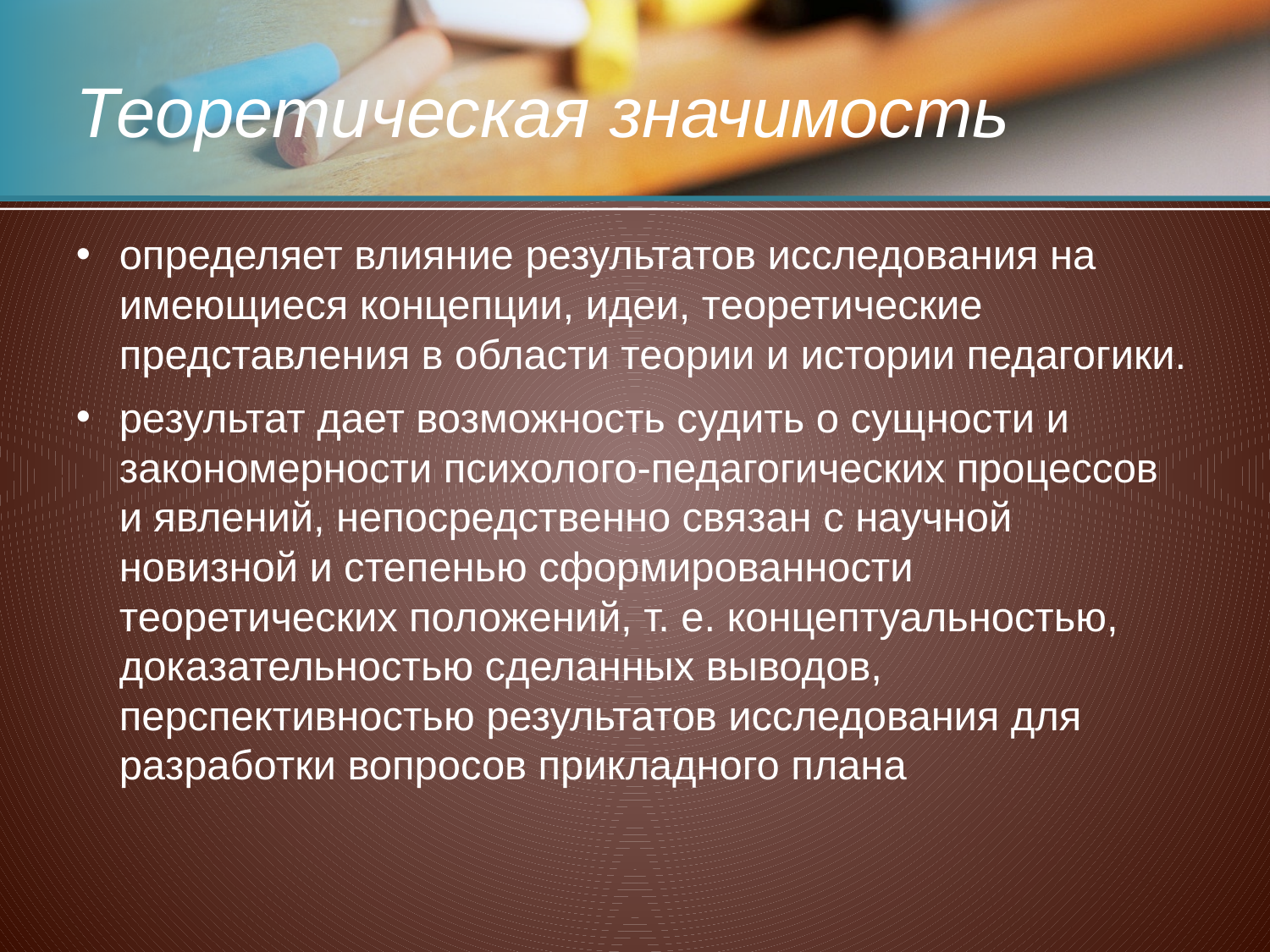

# Теоретическая значимость
определяет влияние результатов исследования на имеющиеся концепции, идеи, теоретические представления в области теории и истории педагогики.
результат дает возможность судить о сущности и закономерности психолого-педагогических процессов и явлений, непосредственно связан с научной новизной и степенью сформированности теоретических положений, т. е. концептуальностью, доказательностью сделанных выводов, перспективностью результатов исследования для разработки вопросов прикладного плана